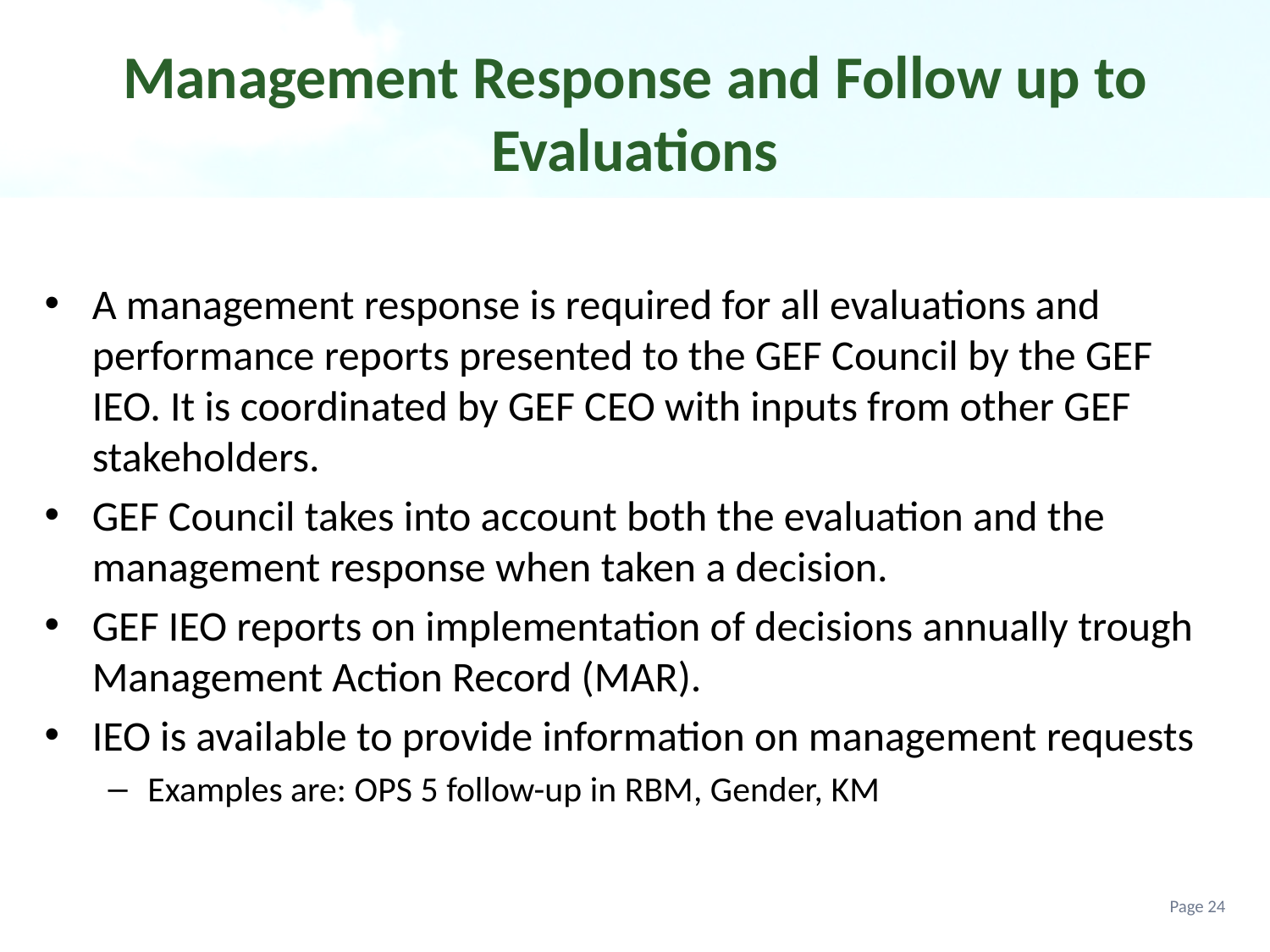

# Management Response and Follow up to Evaluations

A management response is required for all evaluations and performance reports presented to the GEF Council by the GEF IEO. It is coordinated by GEF CEO with inputs from other GEF stakeholders.
GEF Council takes into account both the evaluation and the management response when taken a decision.
GEF IEO reports on implementation of decisions annually trough Management Action Record (MAR).
IEO is available to provide information on management requests
Examples are: OPS 5 follow-up in RBM, Gender, KM